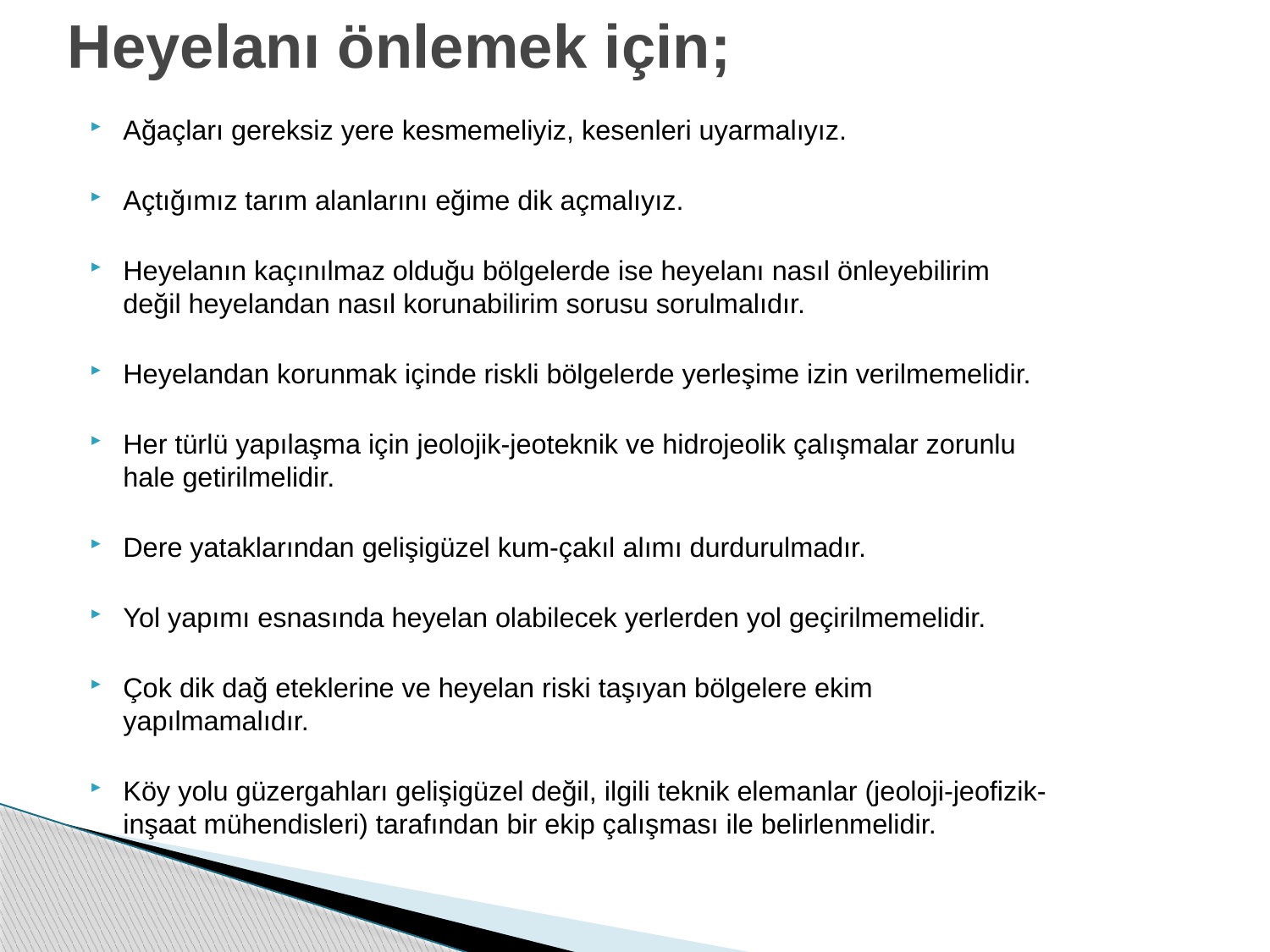

# Heyelanı önlemek için;
Ağaçları gereksiz yere kesmemeliyiz, kesenleri uyarmalıyız.
Açtığımız tarım alanlarını eğime dik açmalıyız.
Heyelanın kaçınılmaz olduğu bölgelerde ise heyelanı nasıl önleyebilirim değil heyelandan nasıl korunabilirim sorusu sorulmalıdır.
Heyelandan korunmak içinde riskli bölgelerde yerleşime izin verilmemelidir.
Her türlü yapılaşma için jeolojik-jeoteknik ve hidrojeolik çalışmalar zorunlu hale getirilmelidir.
Dere yataklarından gelişigüzel kum-çakıl alımı durdurulmadır.
Yol yapımı esnasında heyelan olabilecek yerlerden yol geçirilmemelidir.
Çok dik dağ eteklerine ve heyelan riski taşıyan bölgelere ekim yapılmamalıdır.
Köy yolu güzergahları gelişigüzel değil, ilgili teknik elemanlar (jeoloji-jeofizik- inşaat mühendisleri) tarafından bir ekip çalışması ile belirlenmelidir.